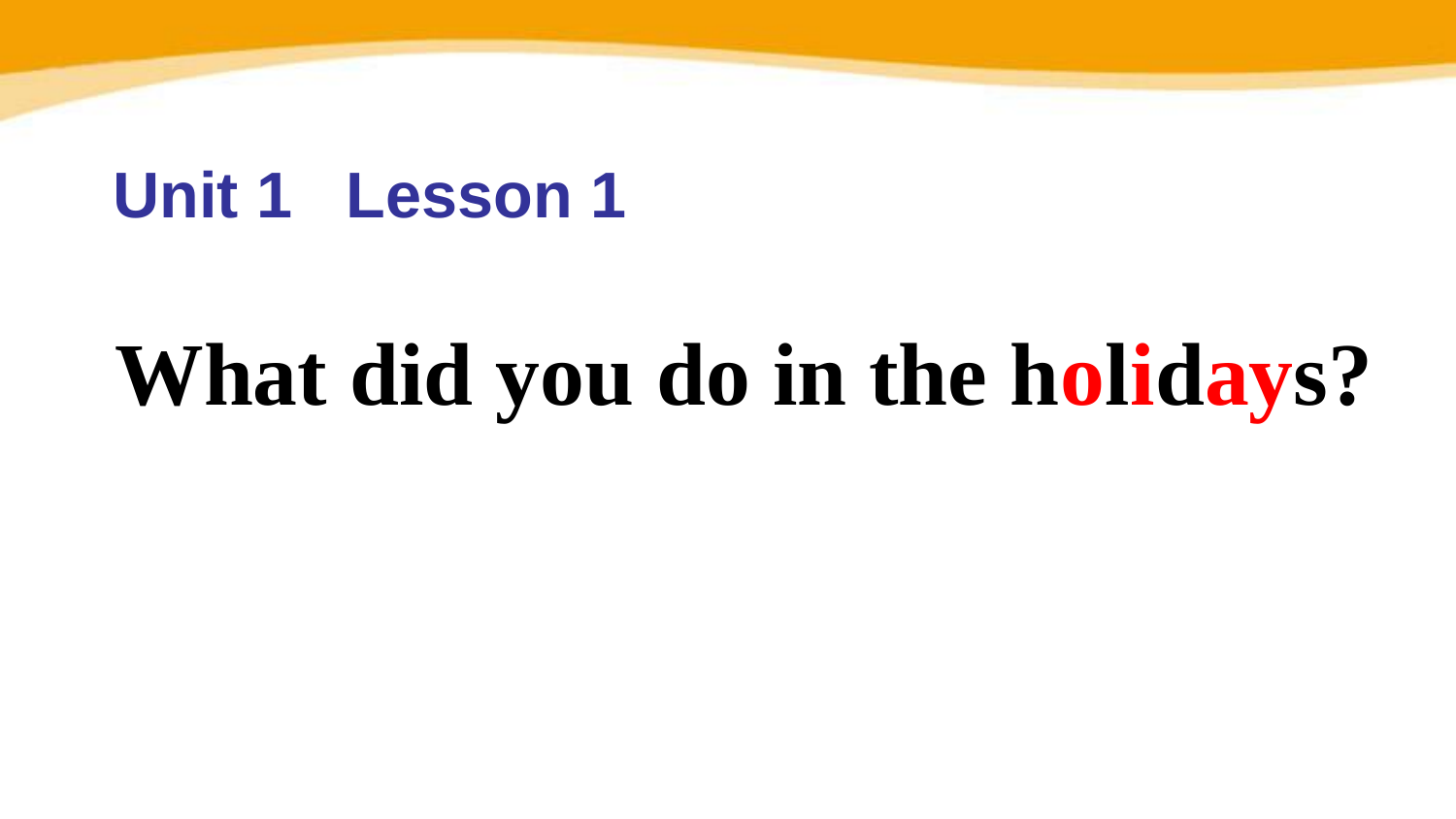

Unit 1   Lesson 1
What did you do in the holidays?